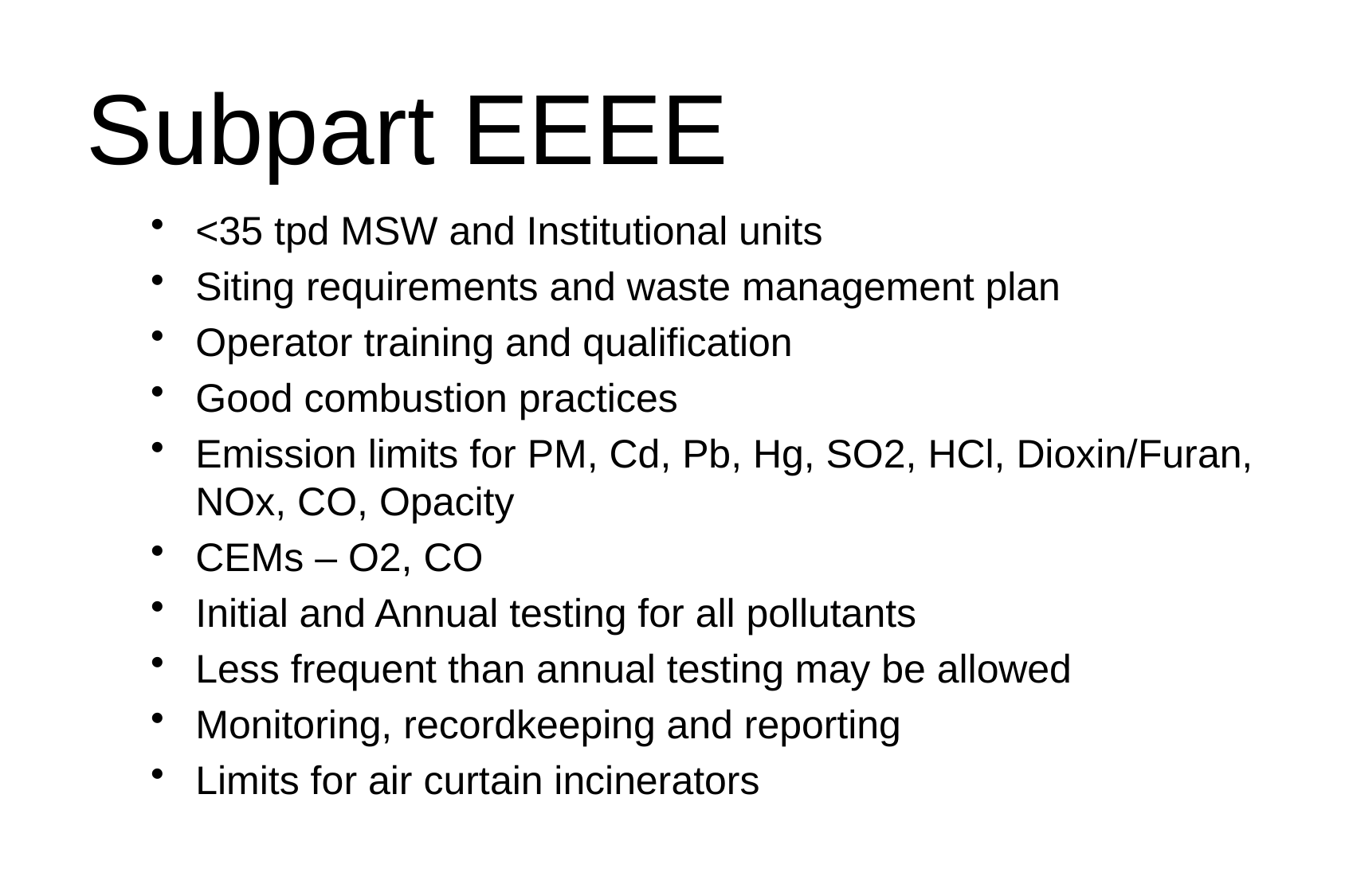

# Subpart EEEE
<35 tpd MSW and Institutional units
Siting requirements and waste management plan
Operator training and qualification
Good combustion practices
Emission limits for PM, Cd, Pb, Hg, SO2, HCl, Dioxin/Furan, NOx, CO, Opacity
CEMs – O2, CO
Initial and Annual testing for all pollutants
Less frequent than annual testing may be allowed
Monitoring, recordkeeping and reporting
Limits for air curtain incinerators